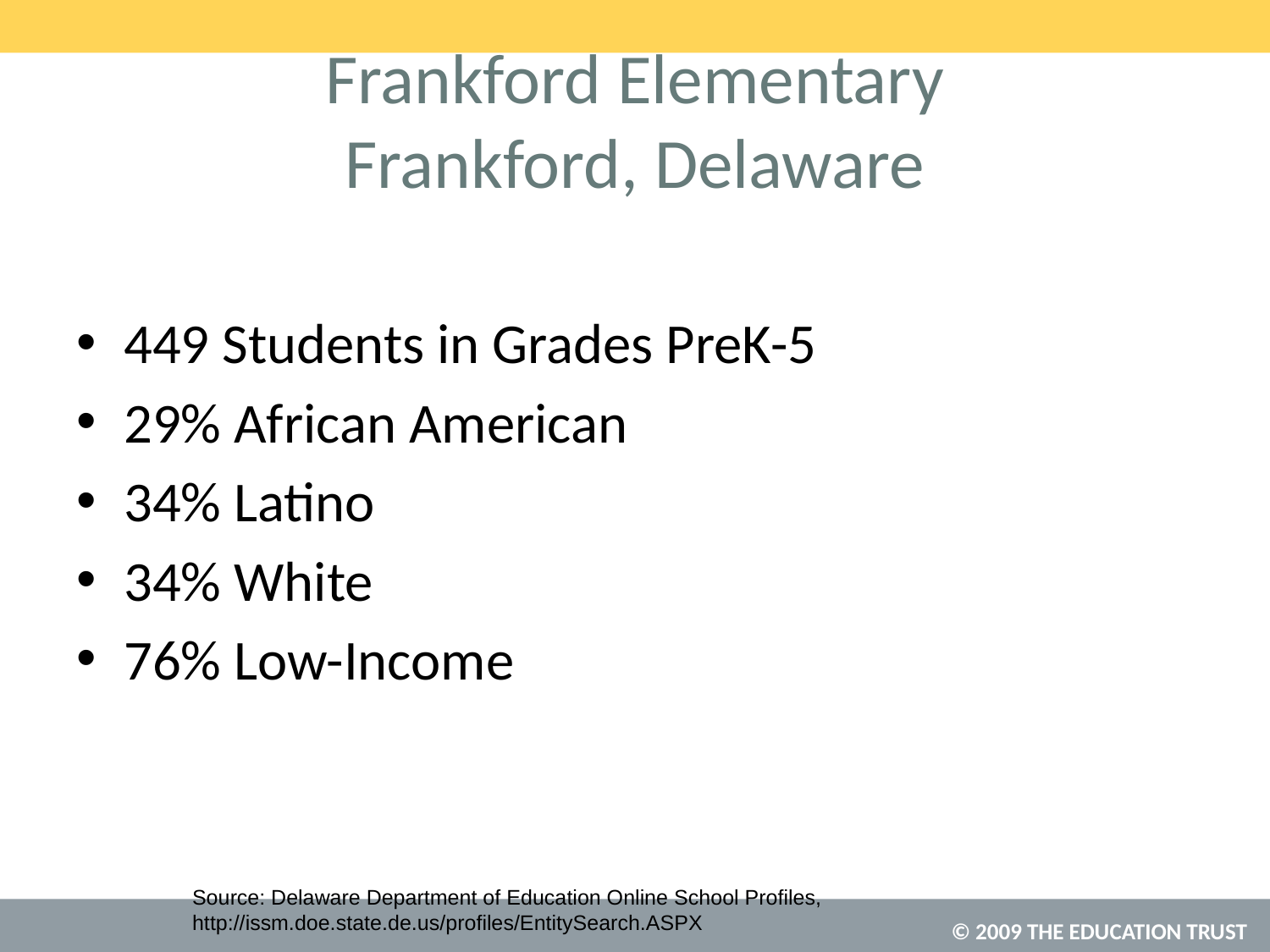

# Frankford Elementary Frankford, Delaware

449 Students in Grades PreK-5
29% African American
34% Latino
34% White
76% Low-Income

Source: Delaware Department of Education Online School Profiles, http://issm.doe.state.de.us/profiles/EntitySearch.ASPX